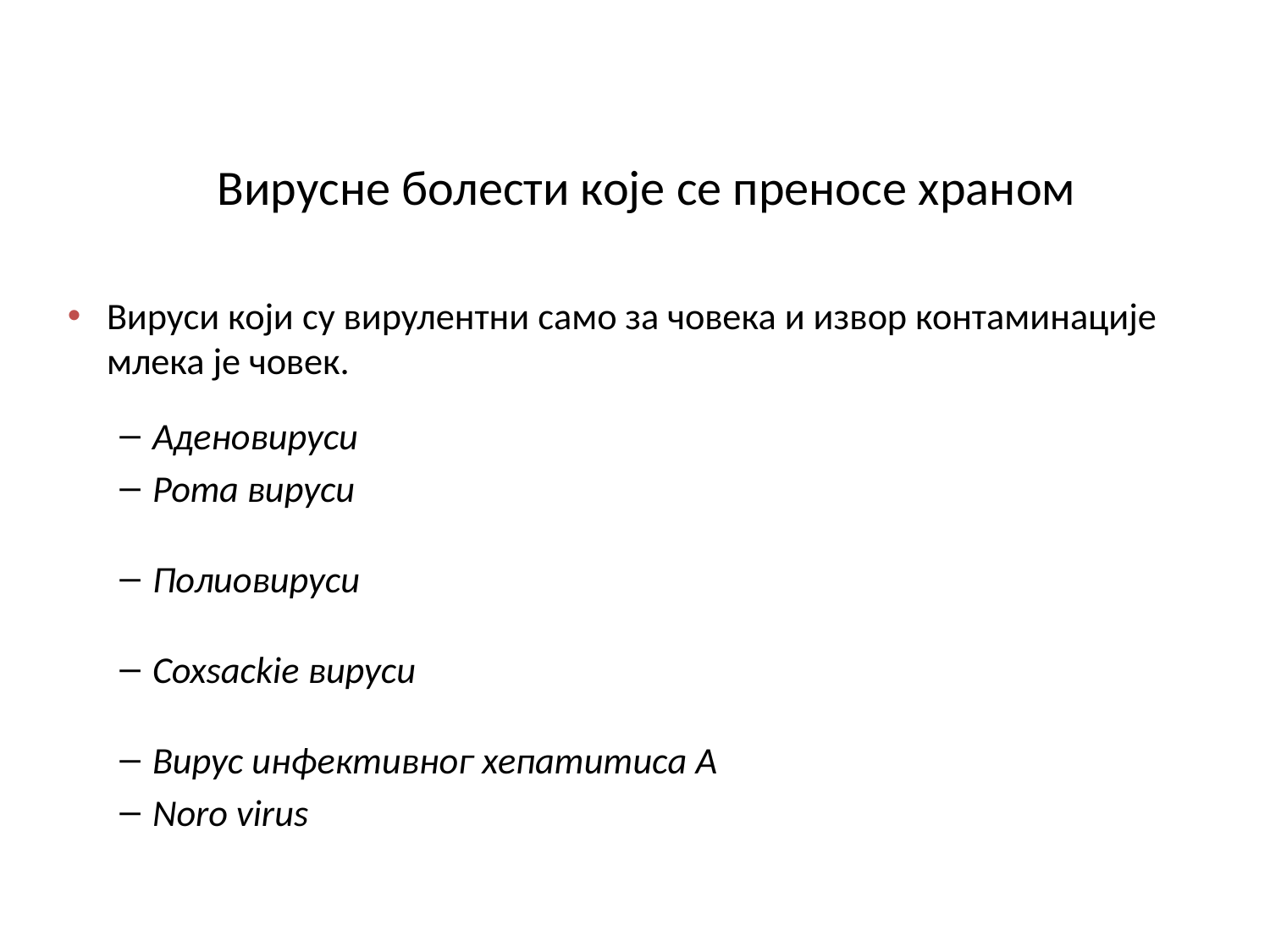

# Вирусне болести које се преносе храном
Вируси који су вирулентни само за човека и извор контаминације млека је човек.

Аденовируси
Рота вируси

Полиовируси

Coxsackie вируси

Вирус инфективног хепатитиса A
Noro virus